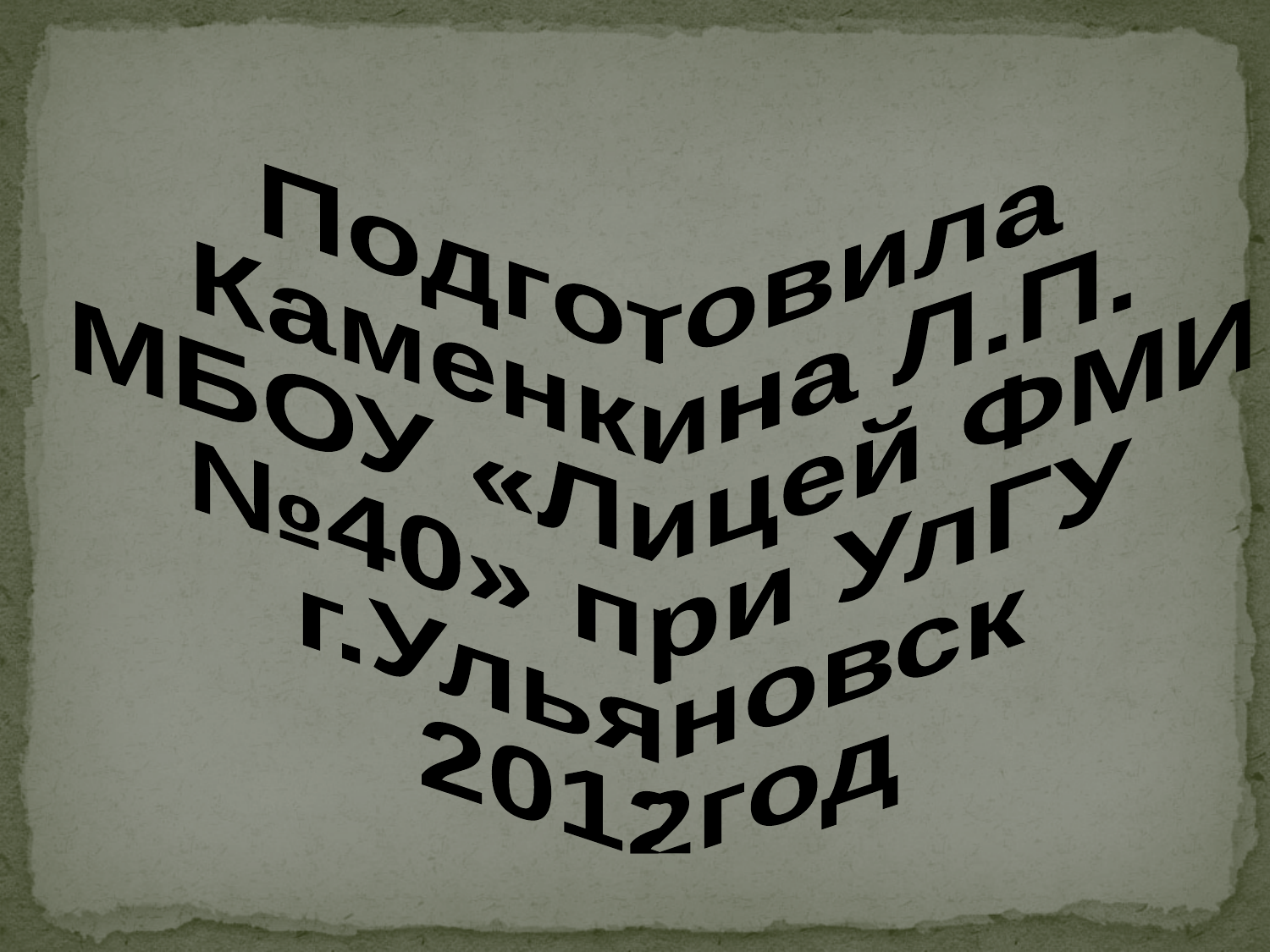

Подготовила
Каменкина Л.П.
МБОУ «Лицей ФМИ
№40» при УлГУ
г.Ульяновск
2012год